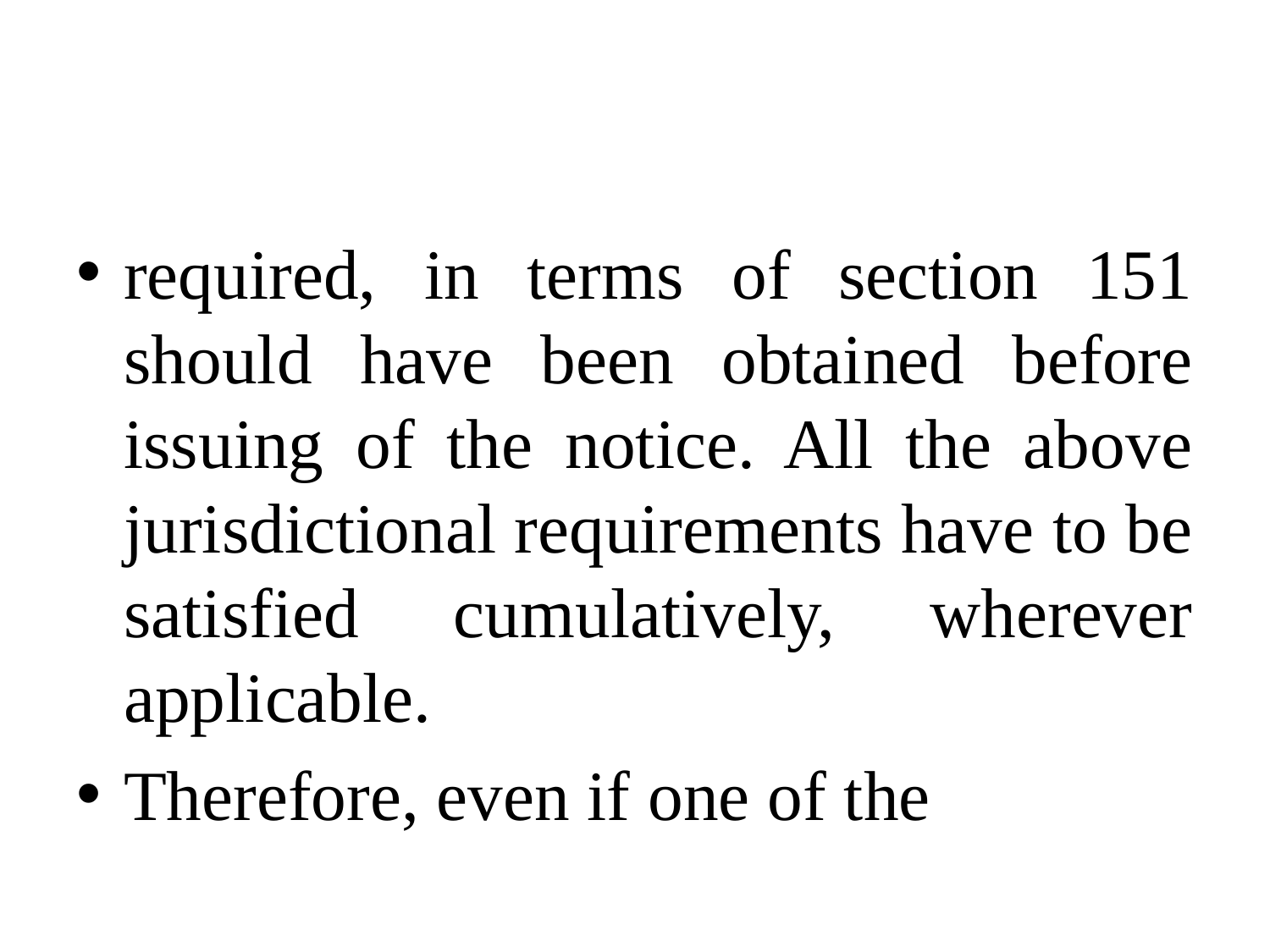

#
required, in terms of section 151 should have been obtained before issuing of the notice. All the above jurisdictional requirements have to be satisfied cumulatively, wherever applicable.
Therefore, even if one of the